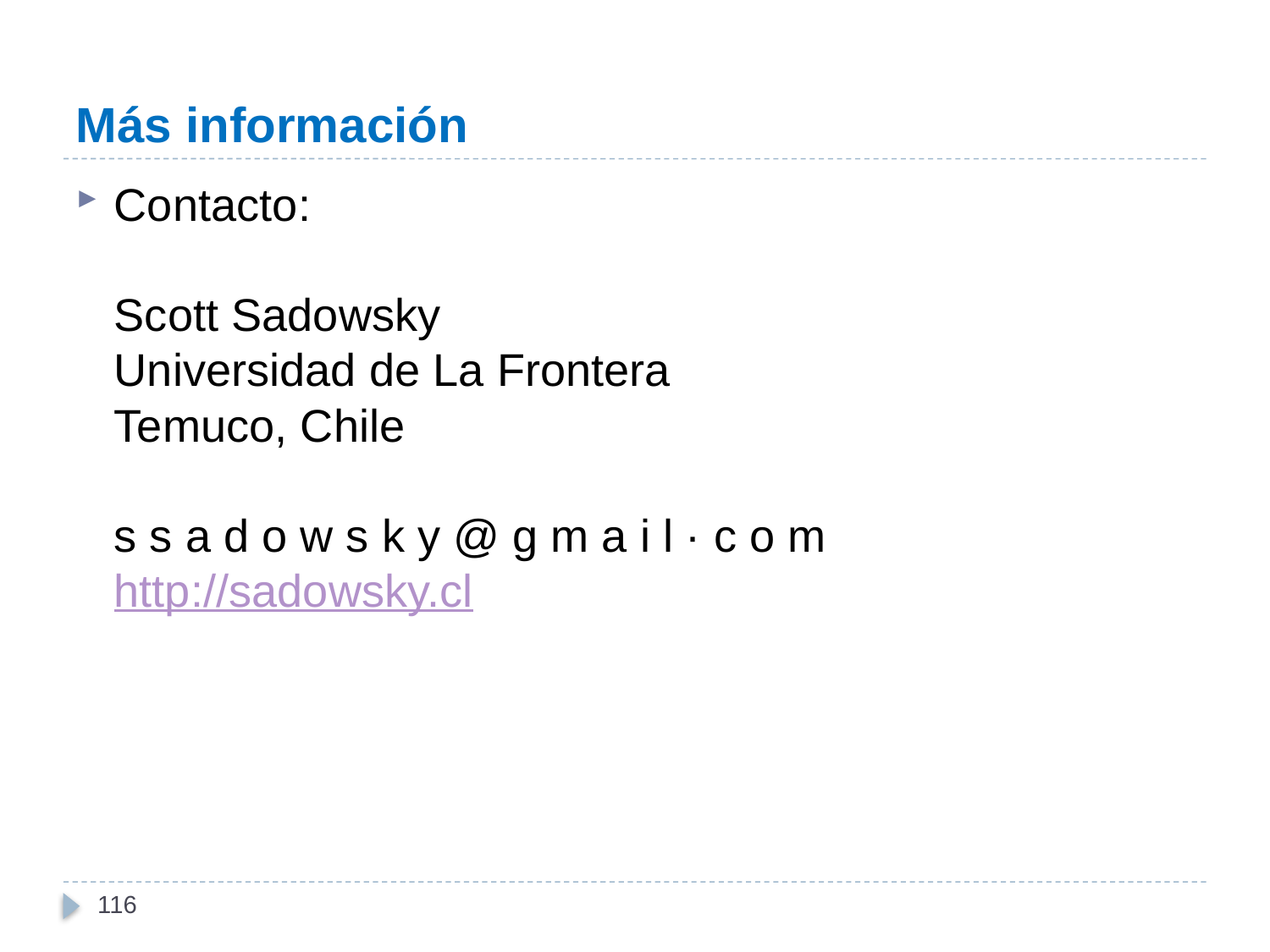

# Más información
Contacto:
Scott Sadowsky
Universidad de La Frontera
Temuco, Chile
s s a d o w s k y @ g m a i l · c o m
http://sadowsky.cl

116